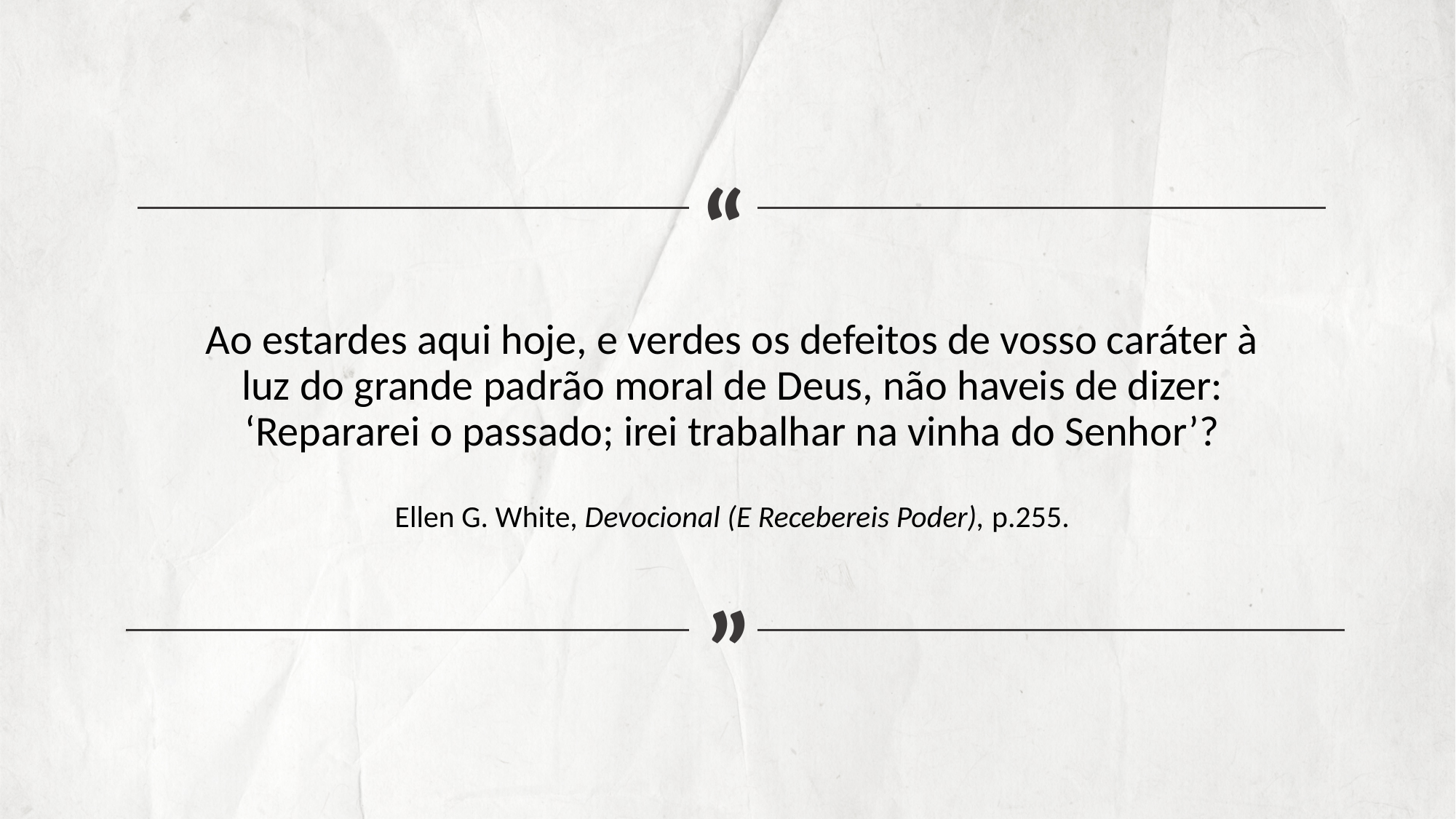

“
Ao estardes aqui hoje, e verdes os defeitos de vosso caráter à luz do grande padrão moral de Deus, não haveis de dizer: ‘Repararei o passado; irei trabalhar na vinha do Senhor’?

Ellen G. White, Devocional (E Recebereis Poder), p.255.

 “